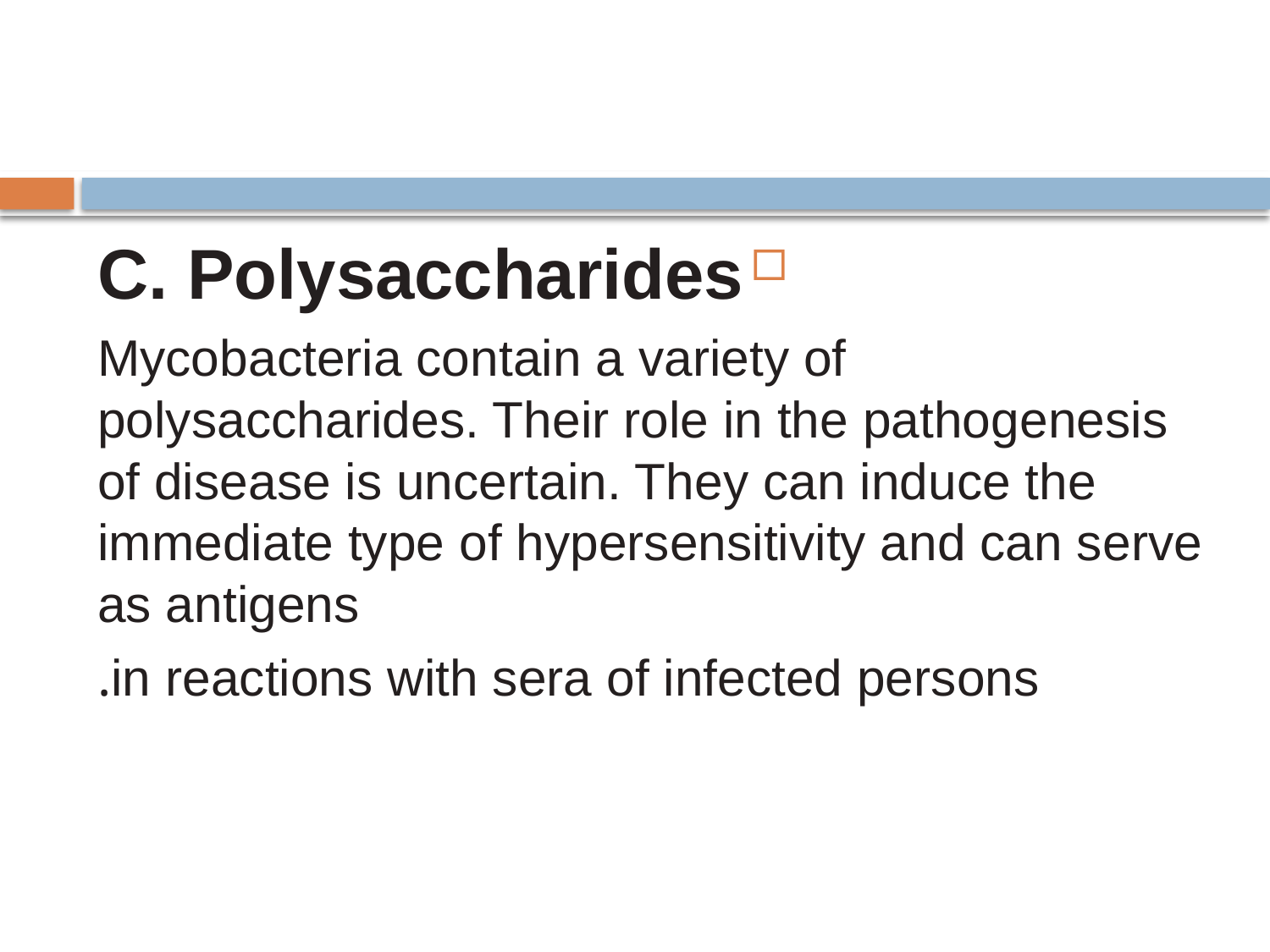

C. Polysaccharides
Mycobacteria contain a variety of polysaccharides. Their role in the pathogenesis of disease is uncertain. They can induce the immediate type of hypersensitivity and can serve as antigens
in reactions with sera of infected persons.